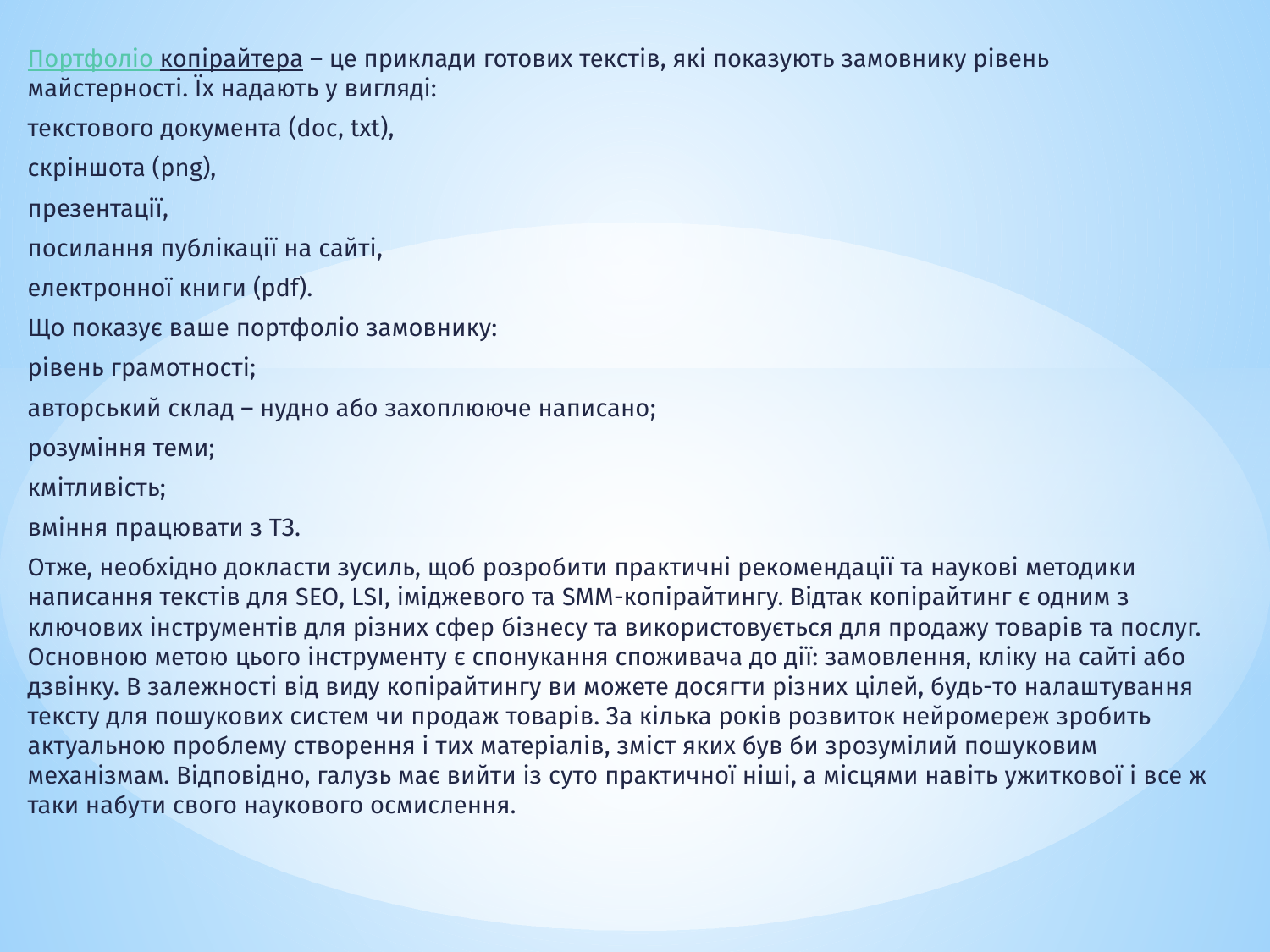

Портфоліо копірайтера – це приклади готових текстів, які показують замовнику рівень майстерності. Їх надають у вигляді:
текстового документа (doc, txt),
скріншота (png),
презентації,
посилання публікації на сайті,
електронної книги (pdf).
Що показує ваше портфоліо замовнику:
рівень грамотності;
авторський склад – нудно або захоплююче написано;
розуміння теми;
кмітливість;
вміння працювати з ТЗ.
Отже, необхідно докласти зусиль, щоб розробити практичні рекомендації та наукові методики написання текстів для SEO, LSI, іміджевого та SMM-копірайтингу. Відтак копірайтинг є одним з ключових інструментів для різних сфер бізнесу та використовується для продажу товарів та послуг. Основною метою цього інструменту є спонукання споживача до дії: замовлення, кліку на сайті або дзвінку. В залежності від виду копірайтингу ви можете досягти різних цілей, будь-то налаштування тексту для пошукових систем чи продаж товарів. За кілька років розвиток нейромереж зробить актуальною проблему створення і тих матеріалів, зміст яких був би зрозумілий пошуковим механізмам. Відповідно, галузь має вийти із суто практичної ніші, а місцями навіть ужиткової і все ж таки набути свого наукового осмислення.